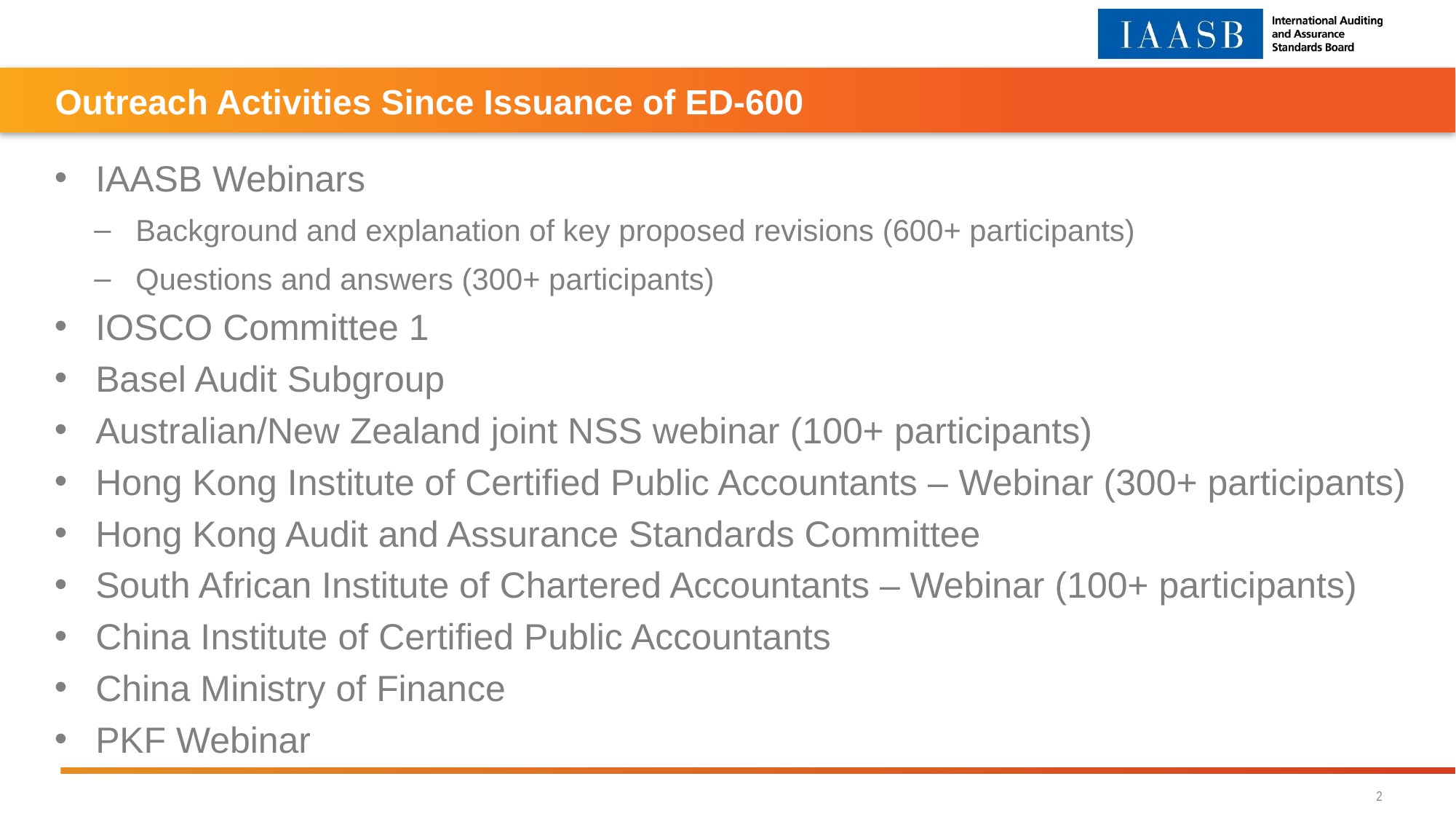

Outreach Activities Since Issuance of ED-600
IAASB Webinars
Background and explanation of key proposed revisions (600+ participants)
Questions and answers (300+ participants)
IOSCO Committee 1
Basel Audit Subgroup
Australian/New Zealand joint NSS webinar (100+ participants)
Hong Kong Institute of Certified Public Accountants – Webinar (300+ participants)
Hong Kong Audit and Assurance Standards Committee
South African Institute of Chartered Accountants – Webinar (100+ participants)
China Institute of Certified Public Accountants
China Ministry of Finance
PKF Webinar

2